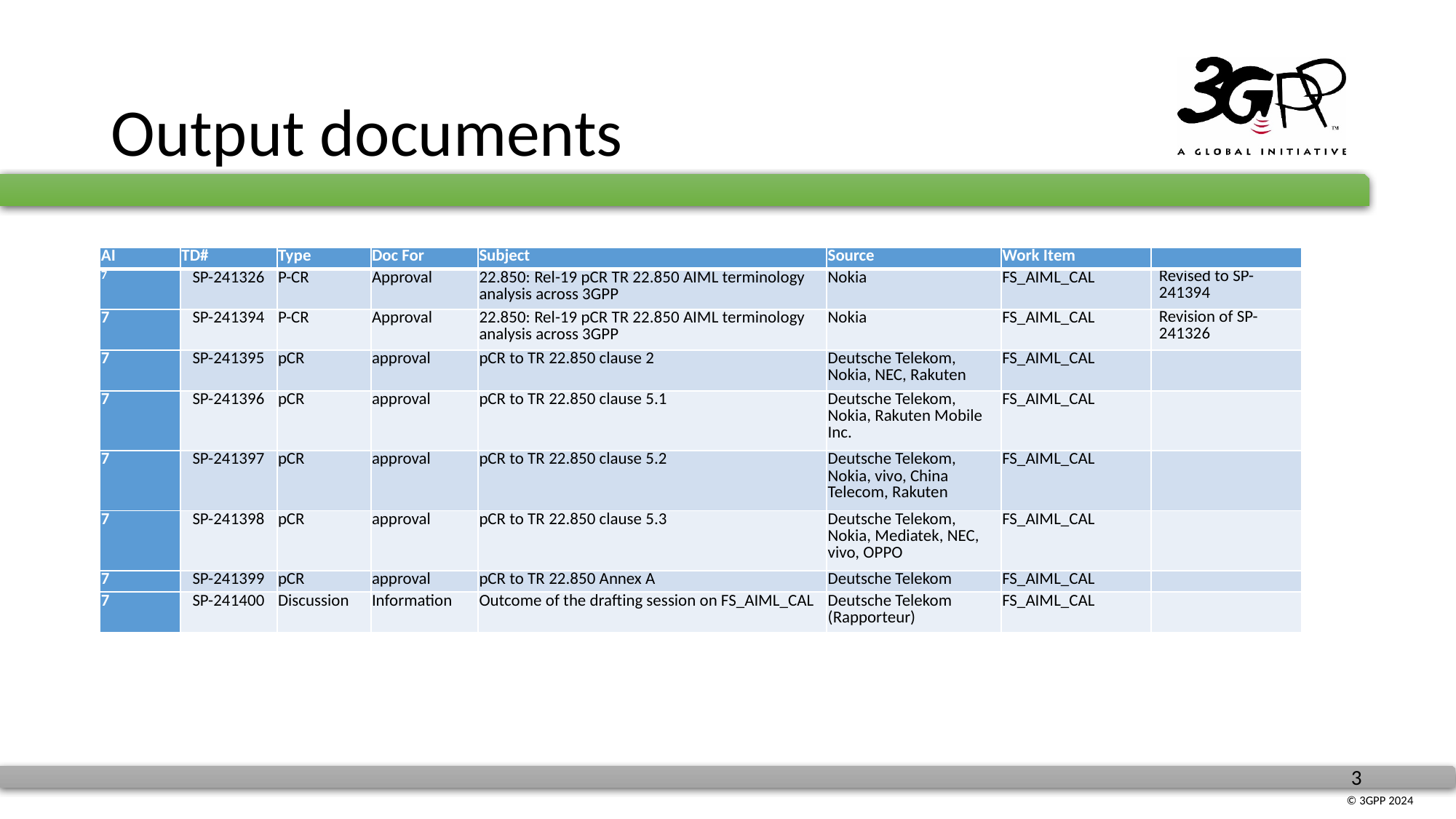

# Output documents
| AI | TD# | Type | Doc For | Subject | Source | Work Item |  |
| --- | --- | --- | --- | --- | --- | --- | --- |
| 7 | SP-241326 | P-CR | Approval | 22.850: Rel-19 pCR TR 22.850 AIML terminology analysis across 3GPP | Nokia | FS\_AIML\_CAL | Revised to SP-241394 |
| 7 | SP-241394 | P-CR | Approval | 22.850: Rel-19 pCR TR 22.850 AIML terminology analysis across 3GPP | Nokia | FS\_AIML\_CAL | Revision of SP-241326 |
| 7 | SP-241395 | pCR | approval | pCR to TR 22.850 clause 2 | Deutsche Telekom, Nokia, NEC, Rakuten | FS\_AIML\_CAL |  |
| 7 | SP-241396 | pCR | approval | pCR to TR 22.850 clause 5.1 | Deutsche Telekom, Nokia, Rakuten Mobile Inc. | FS\_AIML\_CAL |  |
| 7 | SP-241397 | pCR | approval | pCR to TR 22.850 clause 5.2 | Deutsche Telekom, Nokia, vivo, China Telecom, Rakuten | FS\_AIML\_CAL |  |
| 7 | SP-241398 | pCR | approval | pCR to TR 22.850 clause 5.3 | Deutsche Telekom, Nokia, Mediatek, NEC, vivo, OPPO | FS\_AIML\_CAL |  |
| 7 | SP-241399 | pCR | approval | pCR to TR 22.850 Annex A | Deutsche Telekom | FS\_AIML\_CAL |  |
| 7 | SP-241400 | Discussion | Information | Outcome of the drafting session on FS\_AIML\_CAL | Deutsche Telekom (Rapporteur) | FS\_AIML\_CAL |  |